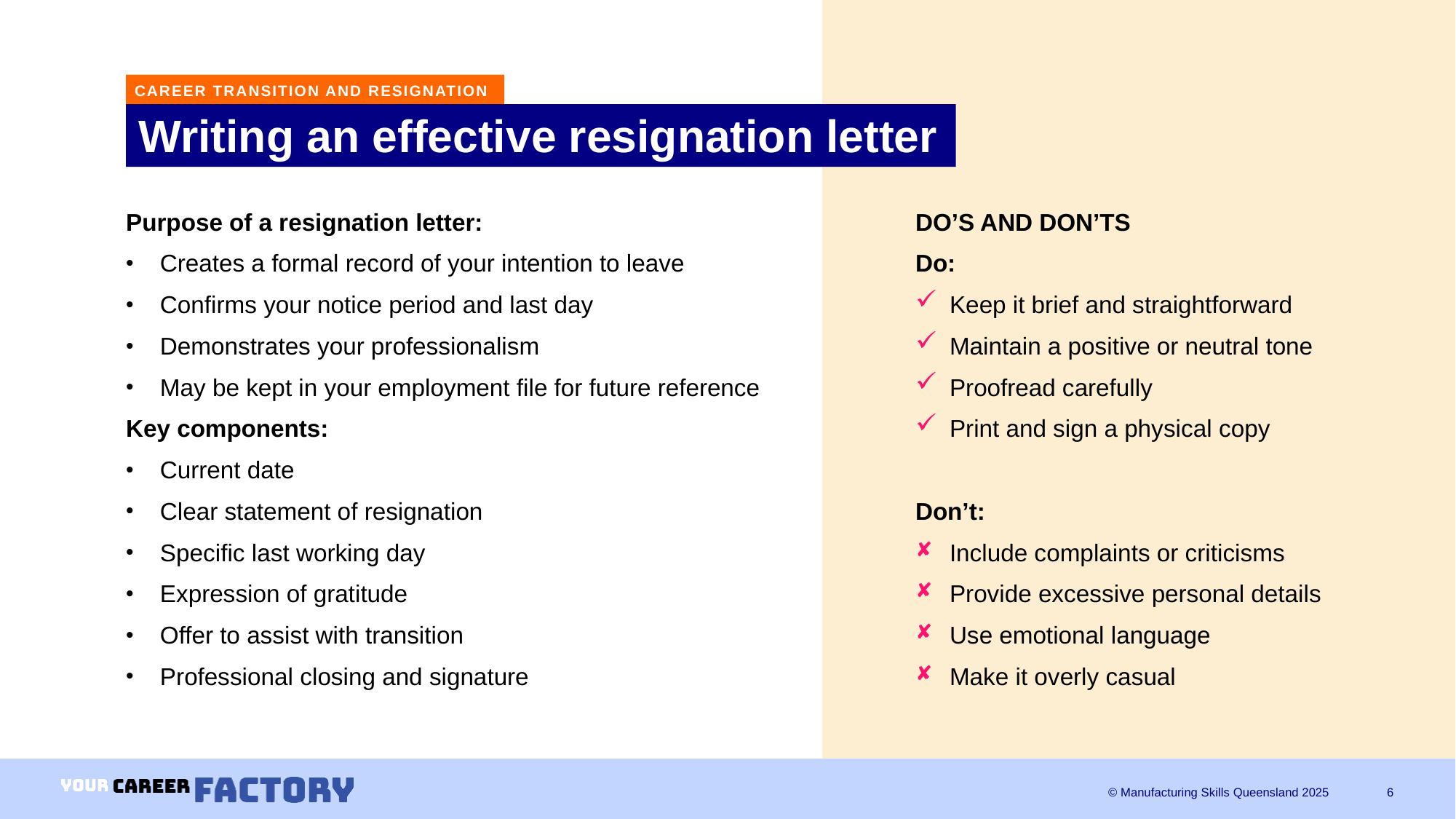

CAREER TRANSITION AND RESIGNATION
# Writing an effective resignation letter
Purpose of a resignation letter:
Creates a formal record of your intention to leave
Confirms your notice period and last day
Demonstrates your professionalism
May be kept in your employment file for future reference
Key components:
Current date
Clear statement of resignation
Specific last working day
Expression of gratitude
Offer to assist with transition
Professional closing and signature
DO’S AND DON’TS
Do:
Keep it brief and straightforward
Maintain a positive or neutral tone
Proofread carefully
Print and sign a physical copy

Don’t:
Include complaints or criticisms
Provide excessive personal details
Use emotional language
Make it overly casual